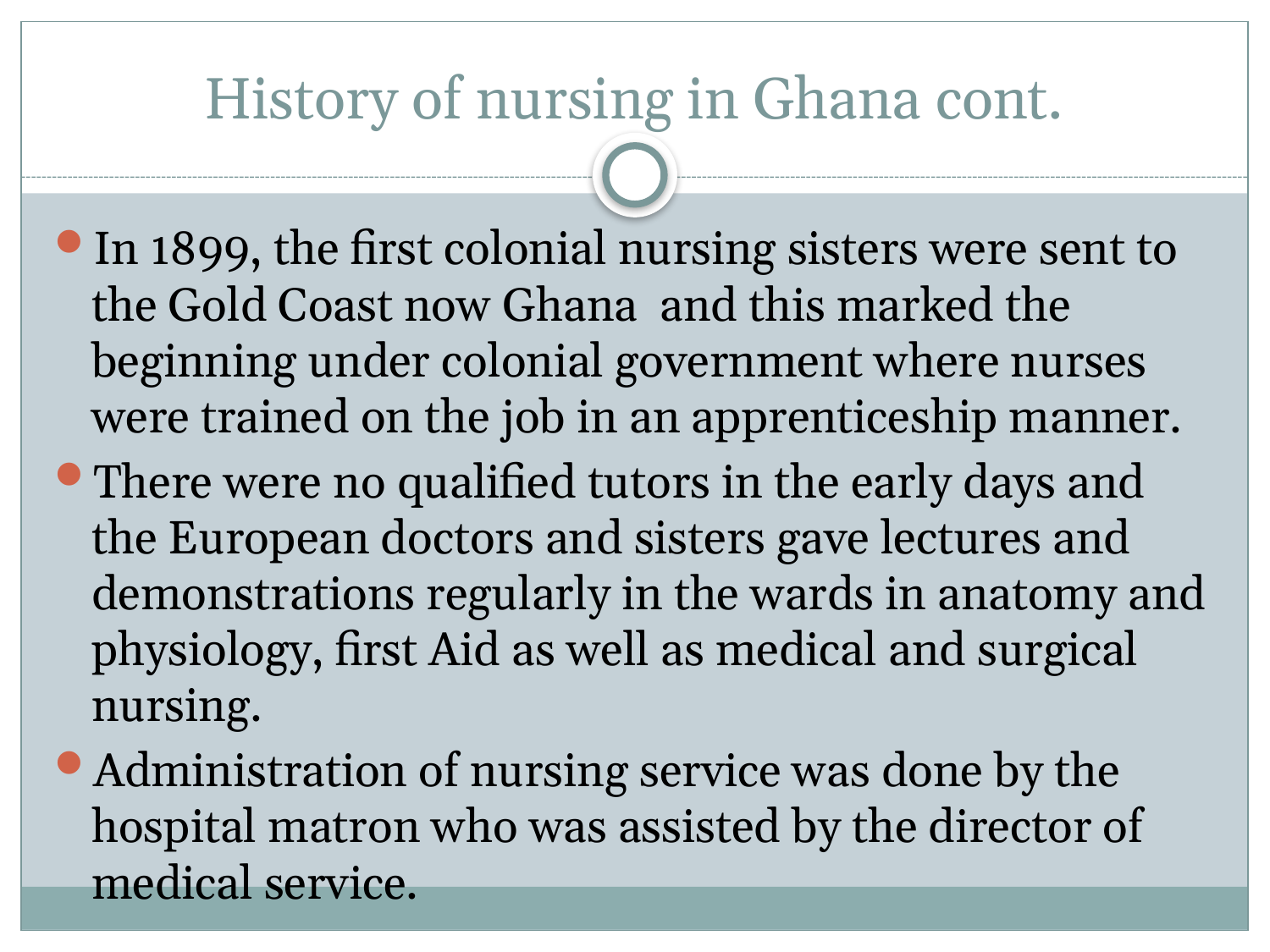

# History of nursing in Ghana cont.
In 1899, the first colonial nursing sisters were sent to the Gold Coast now Ghana  and this marked the beginning under colonial government where nurses were trained on the job in an apprenticeship manner.
There were no qualified tutors in the early days and the European doctors and sisters gave lectures and demonstrations regularly in the wards in anatomy and physiology, first Aid as well as medical and surgical nursing.
Administration of nursing service was done by the hospital matron who was assisted by the director of medical service.